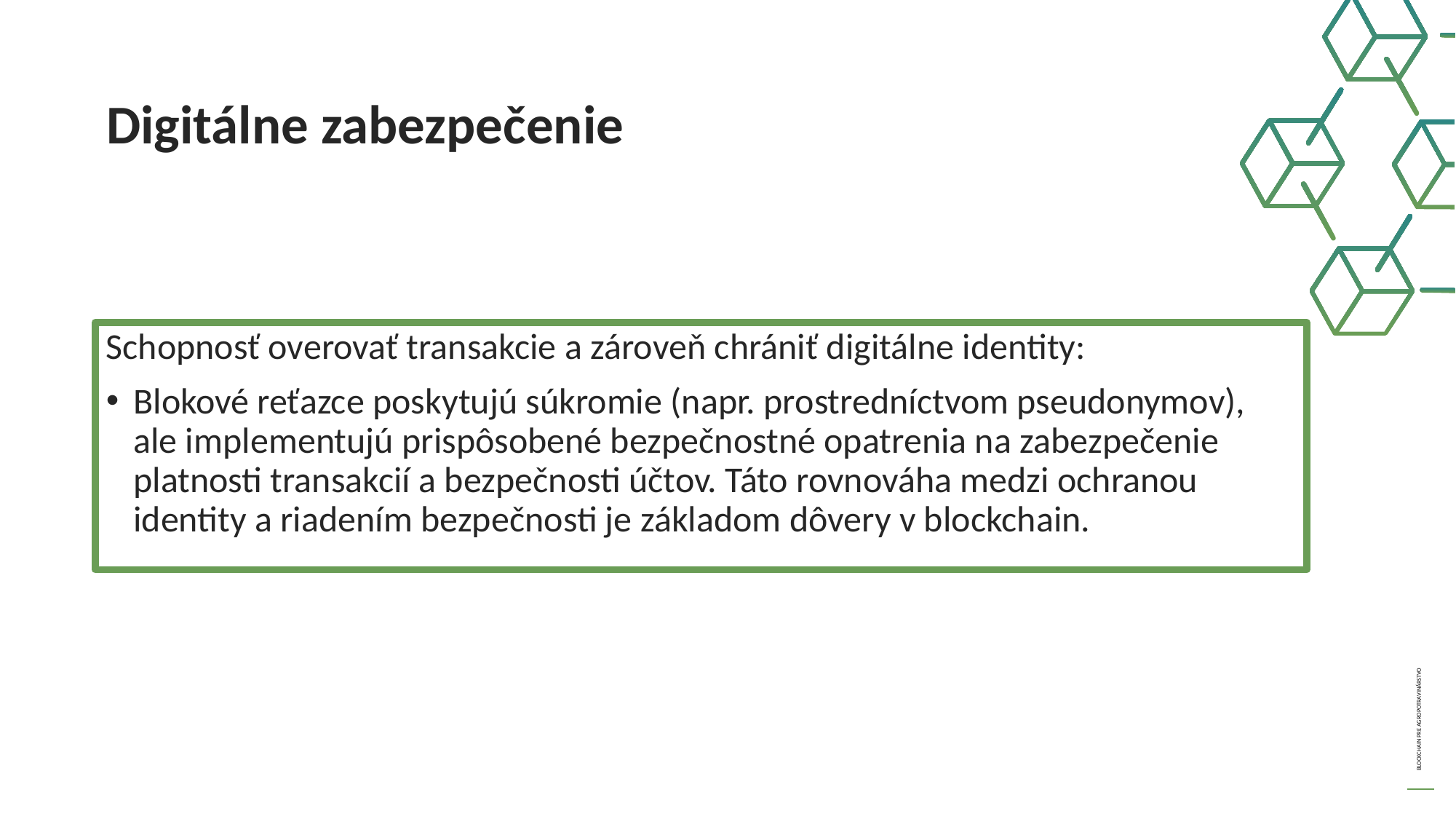

Digitálne zabezpečenie
Schopnosť overovať transakcie a zároveň chrániť digitálne identity:
Blokové reťazce poskytujú súkromie (napr. prostredníctvom pseudonymov), ale implementujú prispôsobené bezpečnostné opatrenia na zabezpečenie platnosti transakcií a bezpečnosti účtov. Táto rovnováha medzi ochranou identity a riadením bezpečnosti je základom dôvery v blockchain.